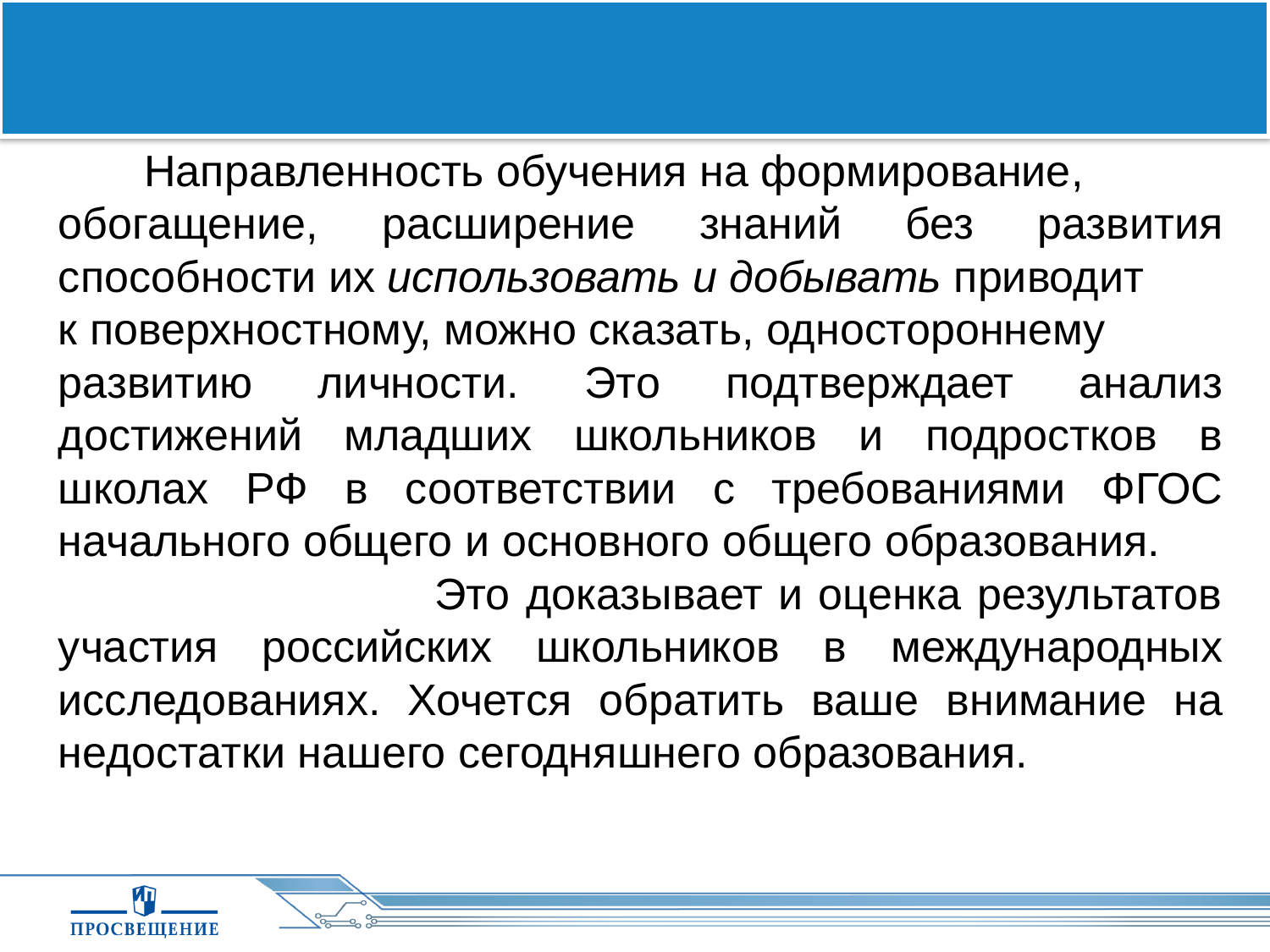

Направленность обучения на формирование,
обогащение, расширение знаний без развития способности их использовать и добывать приводит
к поверхностному, можно сказать, одностороннему
развитию личности. Это подтверждает анализ достижений младших школьников и подростков в школах РФ в соответствии с требованиями ФГОС начального общего и основного общего образования.                              Это доказывает и оценка результатов участия российских школьников в международных исследованиях. Хочется обратить ваше внимание на недостатки нашего сегодняшнего образования.